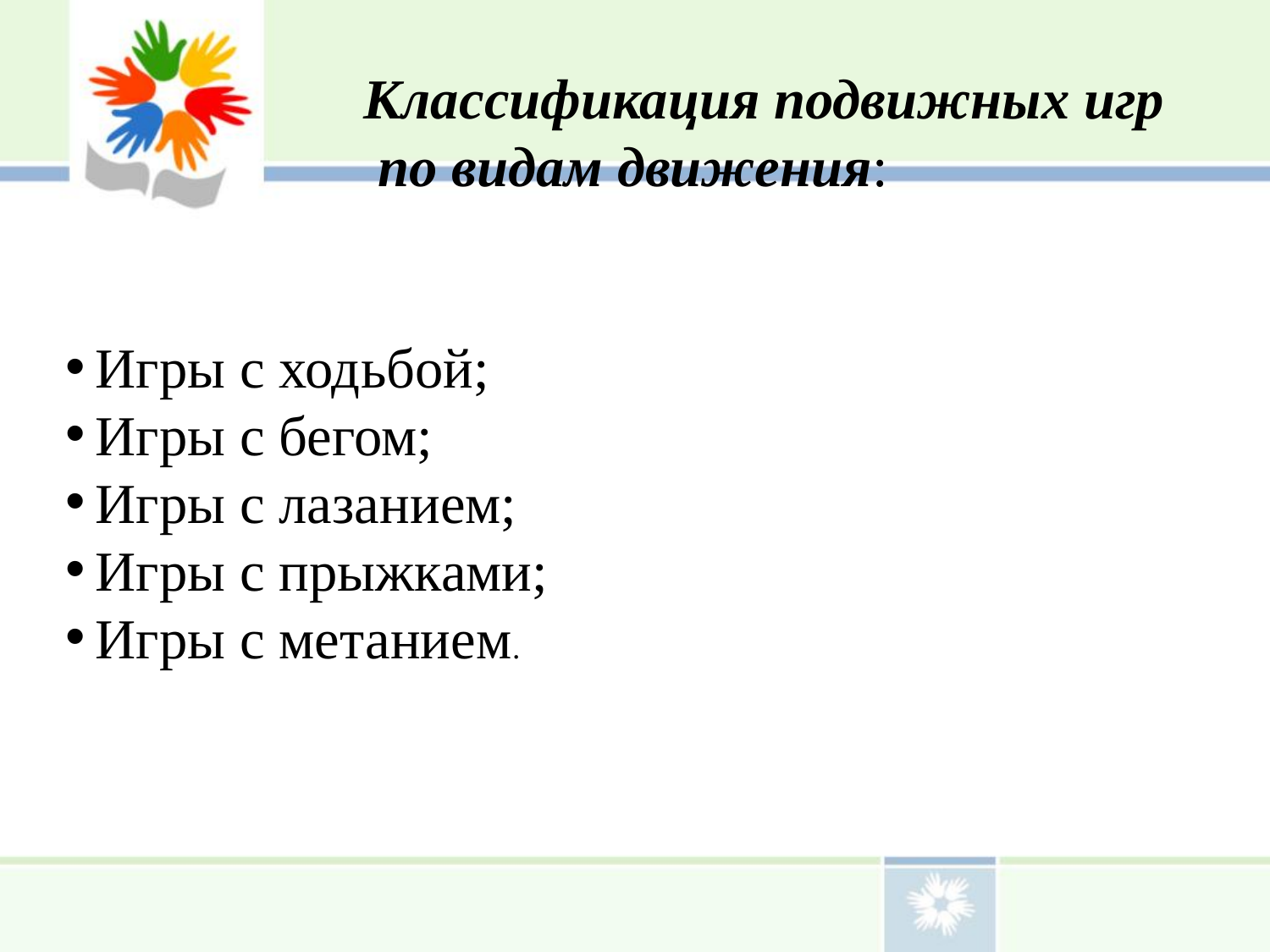

Классификация подвижных игр
 по видам движения:
Игры с ходьбой;
Игры с бегом;
Игры с лазанием;
Игры с прыжками;
Игры с метанием.